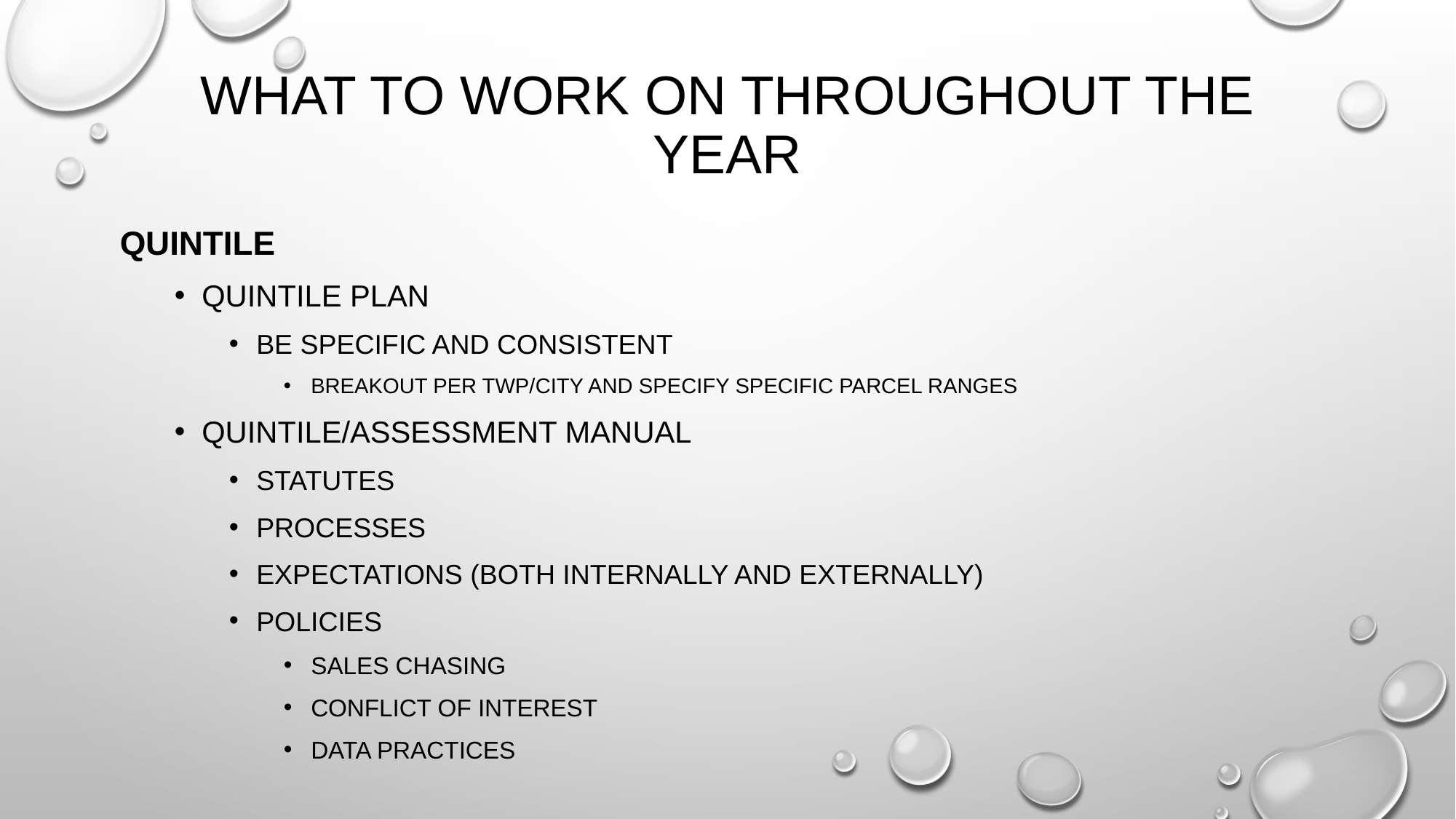

# What to work on throughout the year
Quintile
Quintile plan
Be specific and consistent
Breakout per twp/city and specify specific parcel ranges
Quintile/assessment manual
Statutes
Processes
Expectations (both internally and externally)
Policies
Sales chasing
Conflict of interest
Data practices